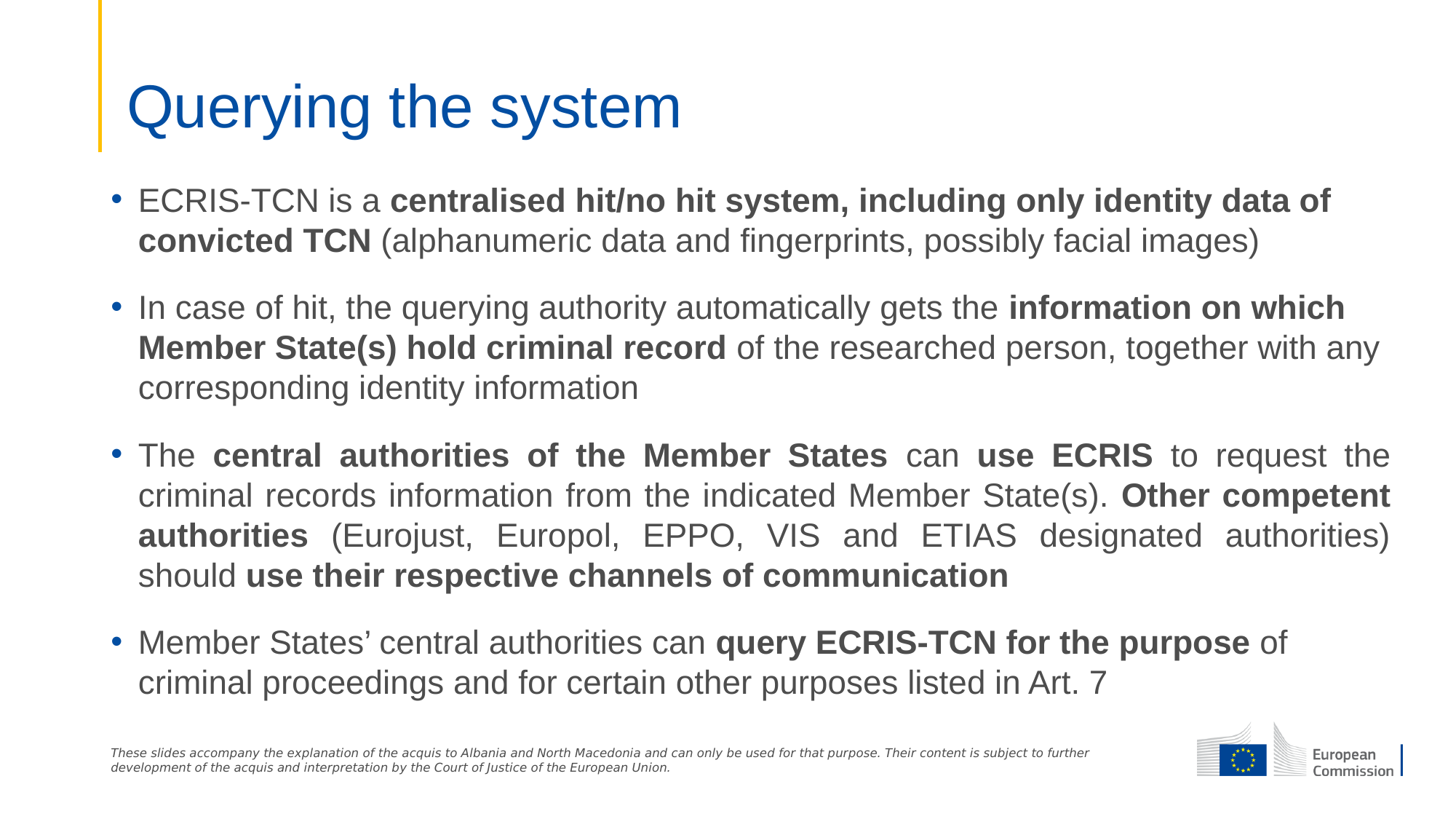

# Querying the system
ECRIS-TCN is a centralised hit/no hit system, including only identity data of convicted TCN (alphanumeric data and fingerprints, possibly facial images)
In case of hit, the querying authority automatically gets the information on which Member State(s) hold criminal record of the researched person, together with any corresponding identity information
The central authorities of the Member States can use ECRIS to request the criminal records information from the indicated Member State(s). Other competent authorities (Eurojust, Europol, EPPO, VIS and ETIAS designated authorities) should use their respective channels of communication
Member States’ central authorities can query ECRIS-TCN for the purpose of criminal proceedings and for certain other purposes listed in Art. 7